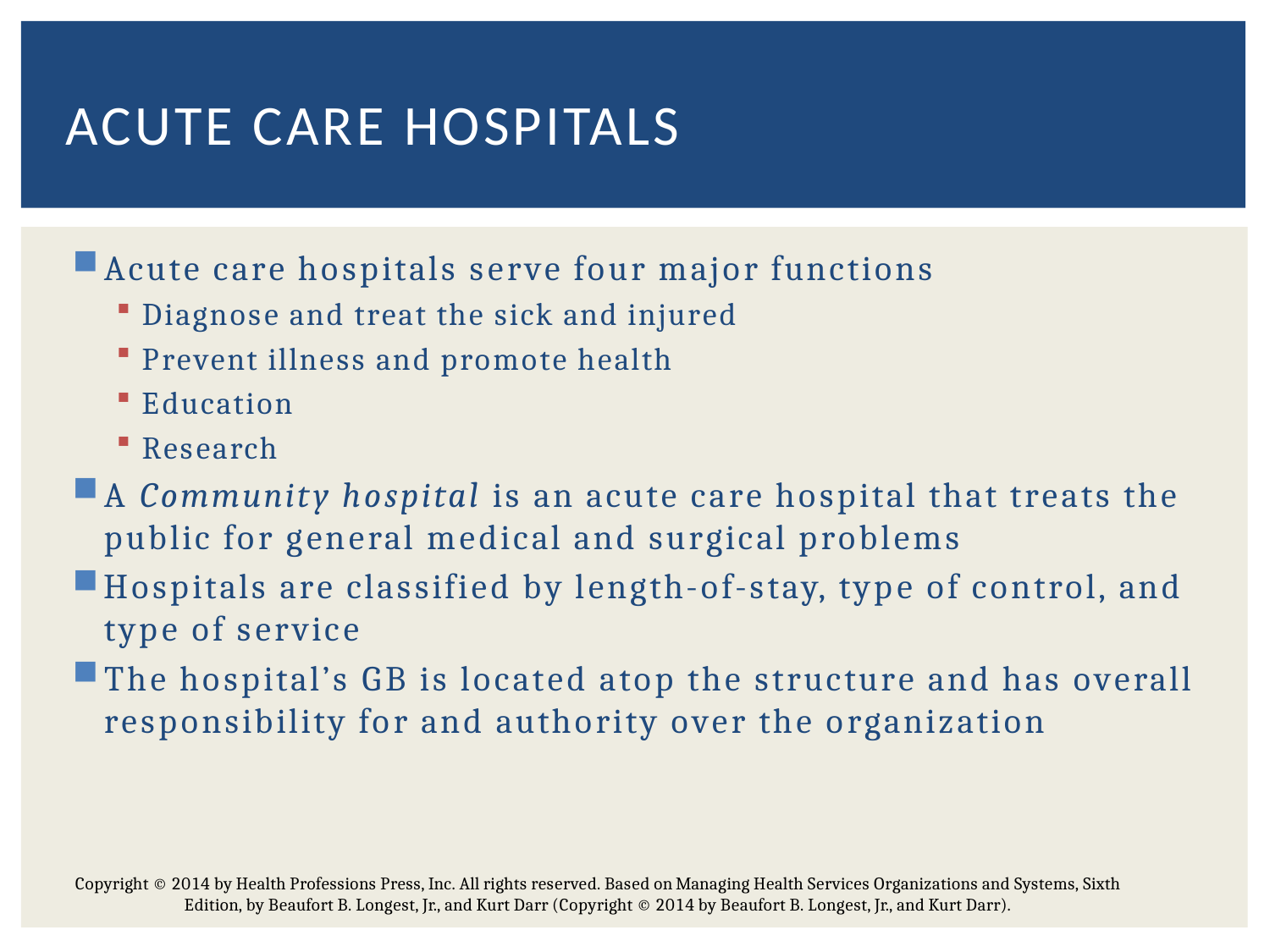

# Acute Care hospitals
Acute care hospitals serve four major functions
Diag­nose and treat the sick and injured
Prevent illness and promote health
Education
Research
A Community hospital is an acute care hospital that treats the pub­lic for general medical and surgical problems
Hospitals are classified by length-of-stay, type of control, and type of service
The hospital’s GB is located atop the structure and has overall responsibility for and authority over the organization
Copyright © 2014 by Health Professions Press, Inc. All rights reserved. Based on Managing Health Services Organizations and Systems, Sixth Edition, by Beaufort B. Longest, Jr., and Kurt Darr (Copyright © 2014 by Beaufort B. Longest, Jr., and Kurt Darr).